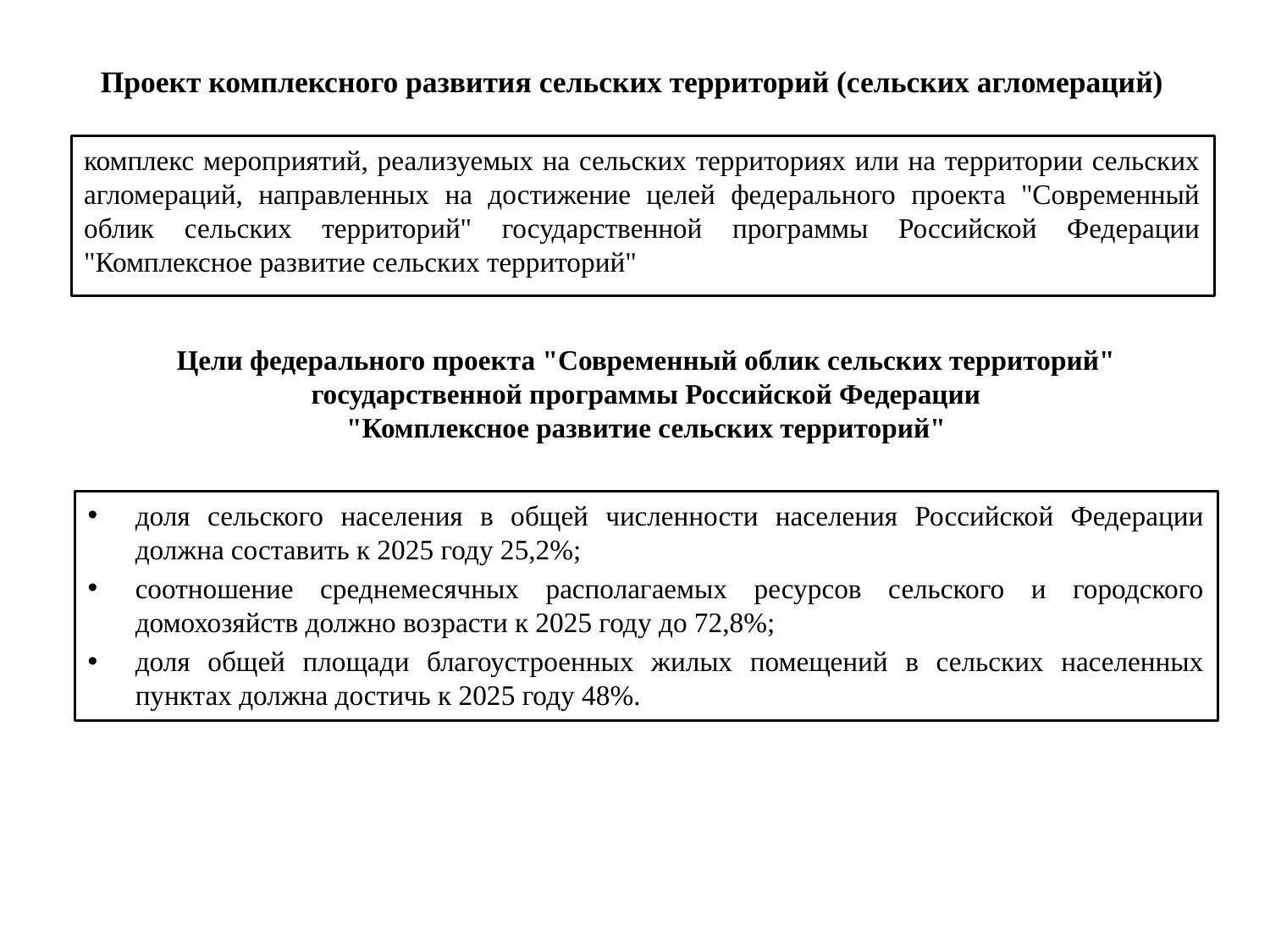

# Проект комплексного развития сельских территорий (сельских агломераций)
комплекс мероприятий, реализуемых на сельских территориях или на территории сельских агломераций, направленных на достижение целей федерального проекта "Современный облик сельских территорий" государственной программы Российской Федерации "Комплексное развитие сельских территорий"
Цели федерального проекта "Современный облик сельских территорий" государственной программы Российской Федерации
"Комплексное развитие сельских территорий"
доля сельского населения в общей численности населения Российской Федерации должна составить к 2025 году 25,2%;
соотношение среднемесячных располагаемых ресурсов сельского и городского домохозяйств должно возрасти к 2025 году до 72,8%;
доля общей площади благоустроенных жилых помещений в сельских населенных пунктах должна достичь к 2025 году 48%.